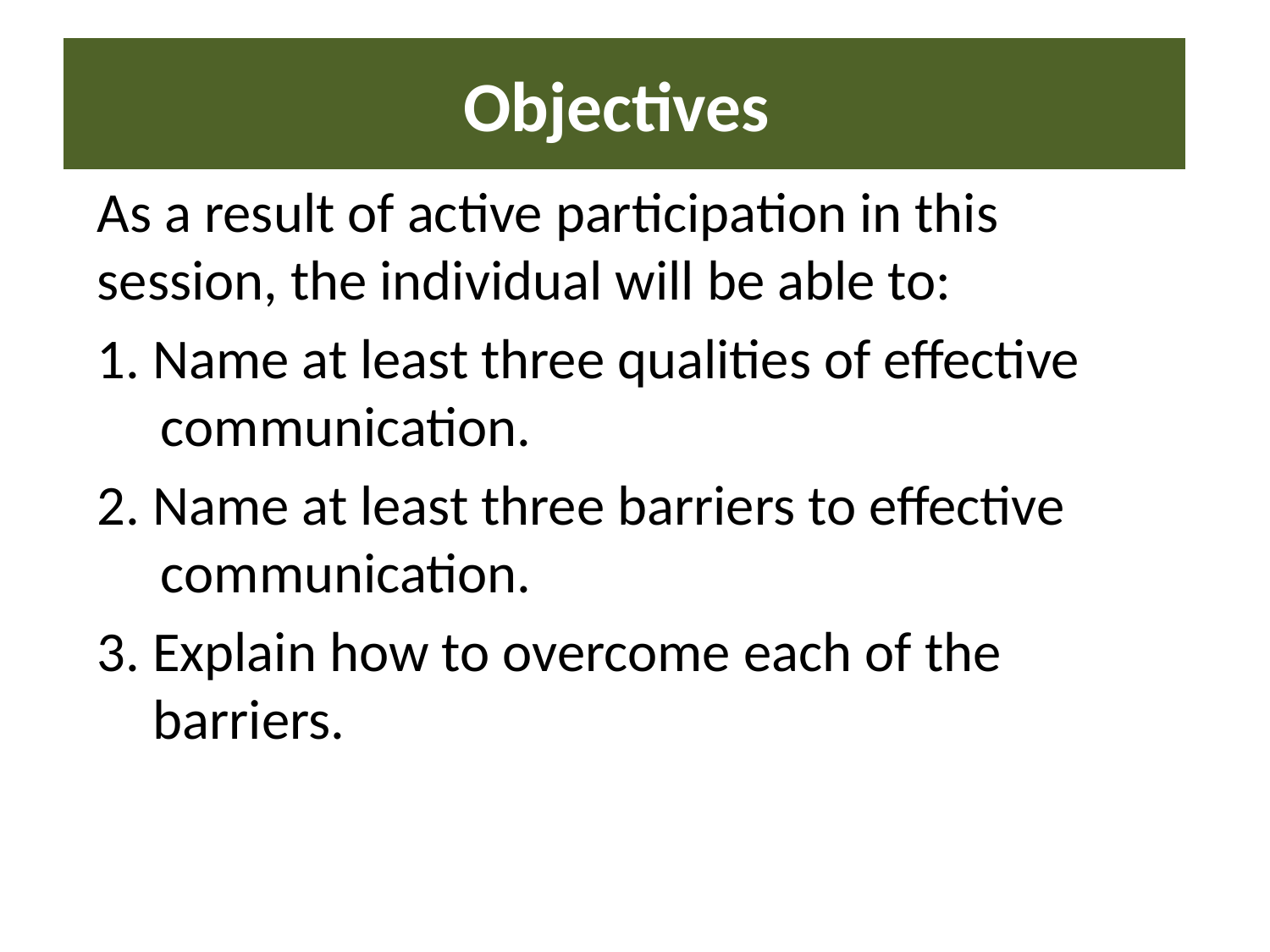

# Objectives
As a result of active participation in this session, the individual will be able to:
1. Name at least three qualities of effective communication.
2. Name at least three barriers to effective communication.
3. Explain how to overcome each of the barriers.